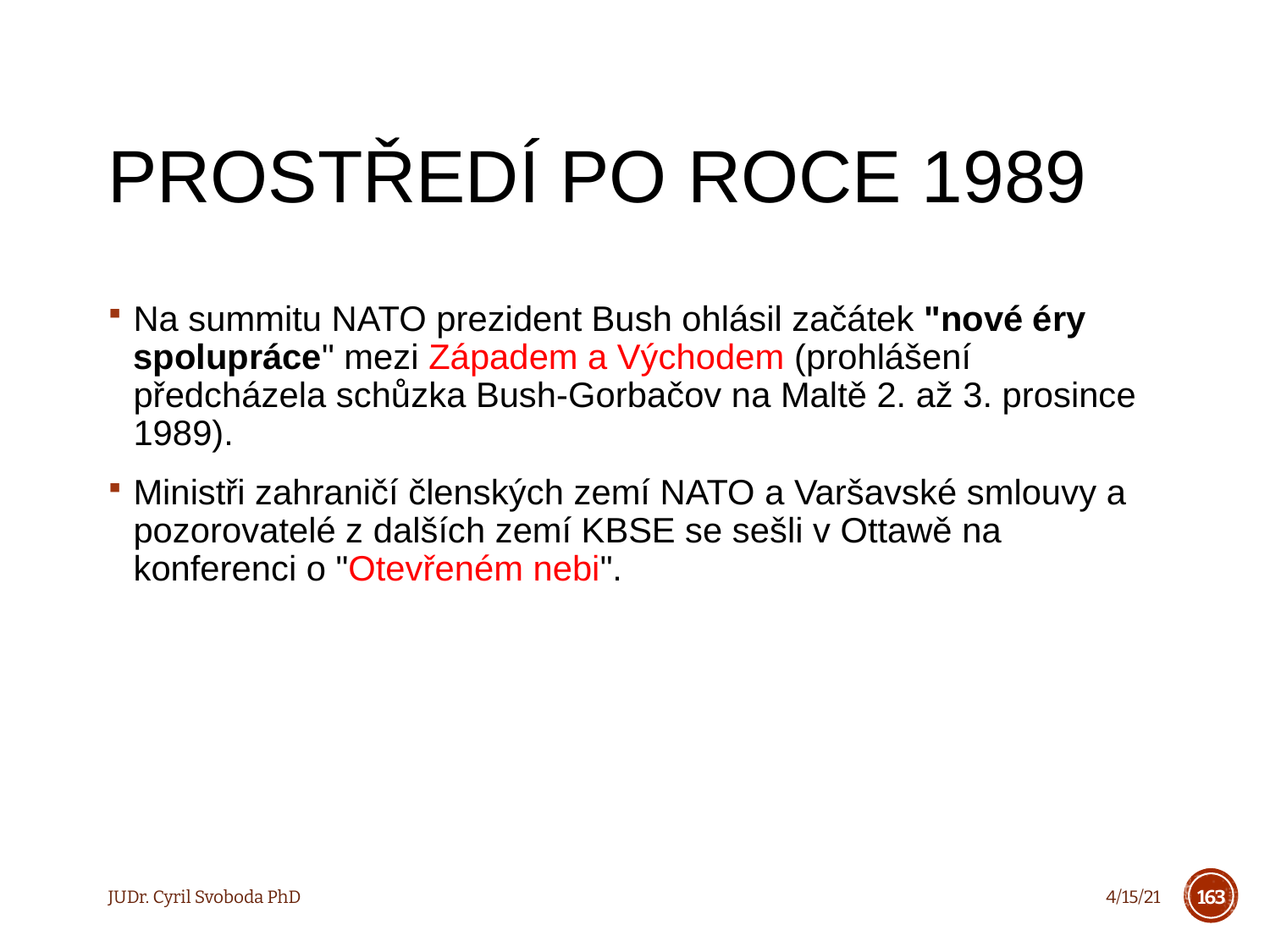

# Prostředí po roce 1989
Na summitu NATO prezident Bush ohlásil začátek "nové éry spolupráce" mezi Západem a Východem (prohlášení předcházela schůzka Bush-Gorbačov na Maltě 2. až 3. prosince 1989).
Ministři zahraničí členských zemí NATO a Varšavské smlouvy a pozorovatelé z dalších zemí KBSE se sešli v Ottawě na konferenci o "Otevřeném nebi".
JUDr. Cyril Svoboda PhD
4/15/21
163